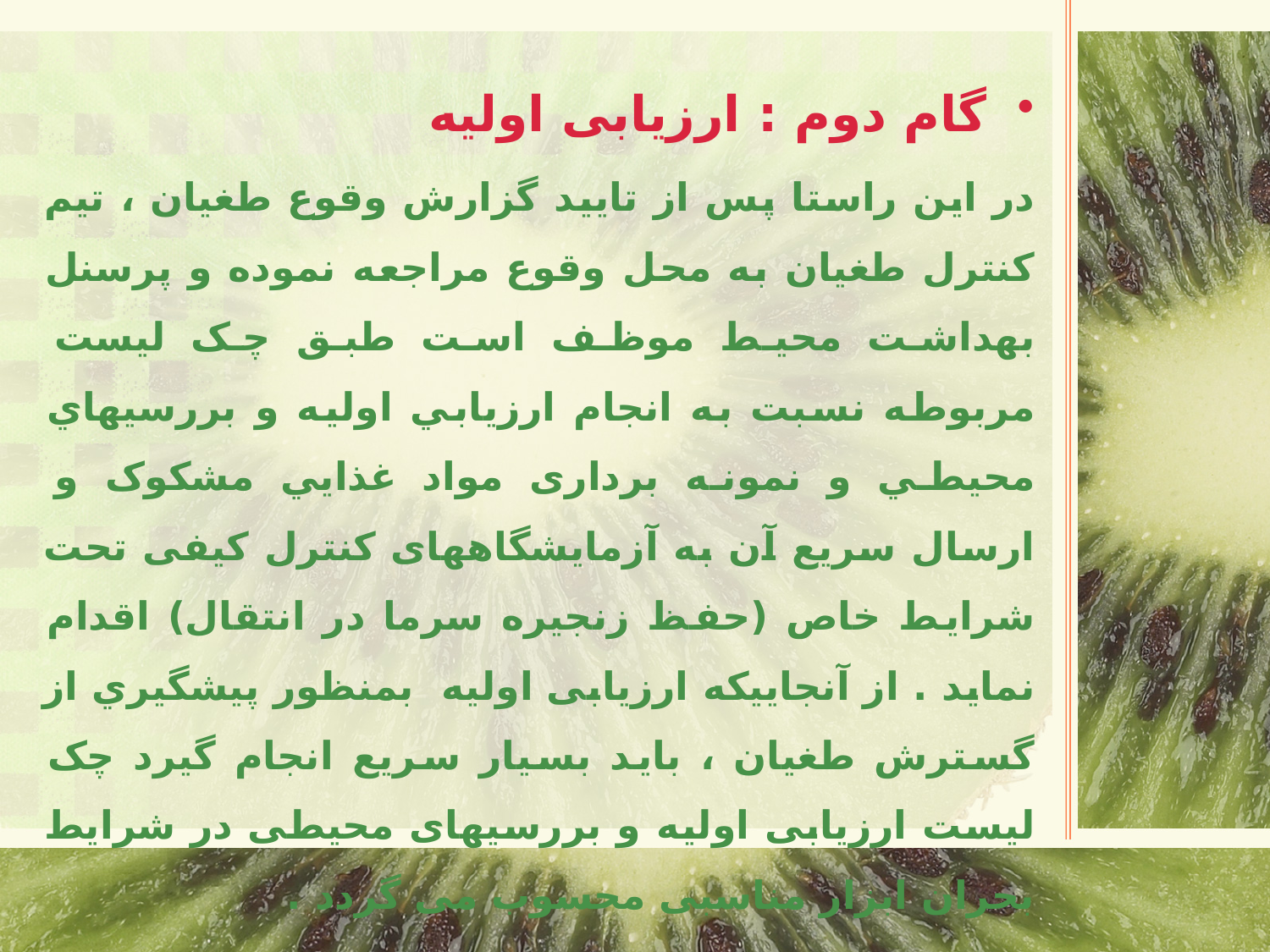

گام دوم : ارزیابی اولیه
در این راستا پس از تاييد گزارش وقوع طغیان ، تيم كنترل طغيان به محل وقوع مراجعه نموده و پرسنل بهداشت محیط موظف است طبق چک لیست مربوطه نسبت به انجام ارزيابي اوليه و بررسيهاي محيطي و نمونه برداری مواد غذايي مشکوک و ارسال سریع آن به آزمایشگاههای کنترل کیفی تحت شرایط خاص (حفظ زنجیره سرما در انتقال) اقدام نماید . از آنجاییکه ارزیابی اولیه  بمنظور پيشگيري از گسترش طغيان ، باید بسیار سریع انجام گيرد چک لیست ارزیابی اولیه و بررسیهای محیطی در شرایط بحران ابزار مناسبی محسوب می گردد .